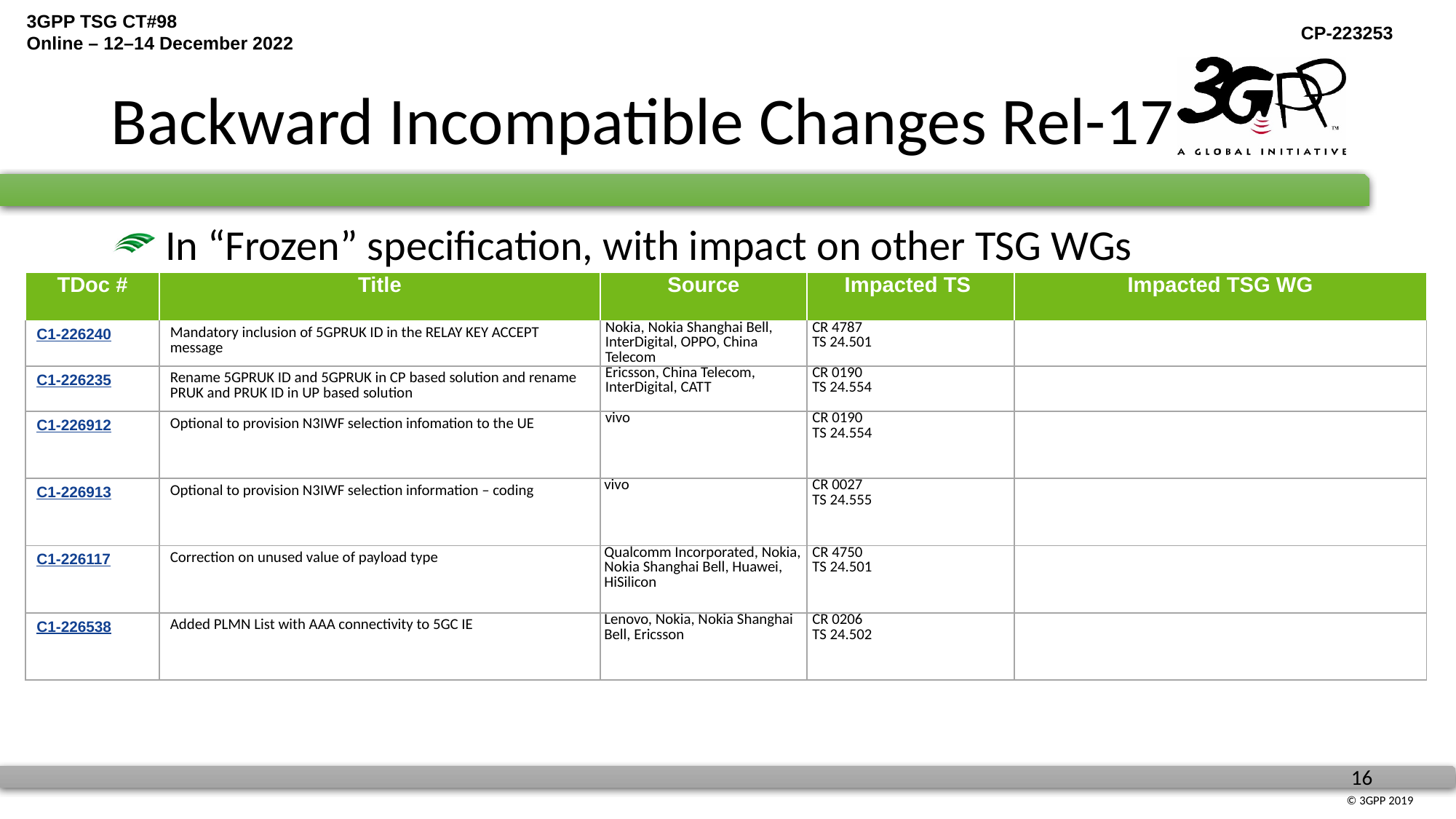

# Backward Incompatible Changes Rel-17
 In “Frozen” specification, with impact on other TSG WGs
| TDoc # | Title | Source | Impacted TS | Impacted TSG WG |
| --- | --- | --- | --- | --- |
| C1-226240​ ​ | Mandatory inclusion of 5GPRUK ID in the RELAY KEY ACCEPT message | Nokia, Nokia Shanghai Bell, InterDigital, OPPO, China Telecom | CR 4787​ TS 24.501​ |  |
| C1-226235​ | Rename 5GPRUK ID and 5GPRUK in CP based solution and rename PRUK and PRUK ID in UP based solution | Ericsson, China Telecom, InterDigital, CATT | CR 0190 ​ TS 24.554​ |  |
| C1-226912​ | Optional to provision N3IWF selection infomation to the UE | vivo | CR 0190 ​ TS 24.554​ |  |
| C1-226913​ | Optional to provision N3IWF selection information – coding | vivo | CR 0027​ TS 24.555​ |  |
| C1-226117​ | Correction on unused value of payload type​ | Qualcomm Incorporated, Nokia, Nokia Shanghai Bell, Huawei, HiSilicon | CR 4750 ​ TS 24.501​ |  |
| C1-226538​ | Added PLMN List with AAA connectivity to 5GC IE | Lenovo, Nokia, Nokia Shanghai Bell, Ericsson | CR 0206​ TS 24.502 |  |